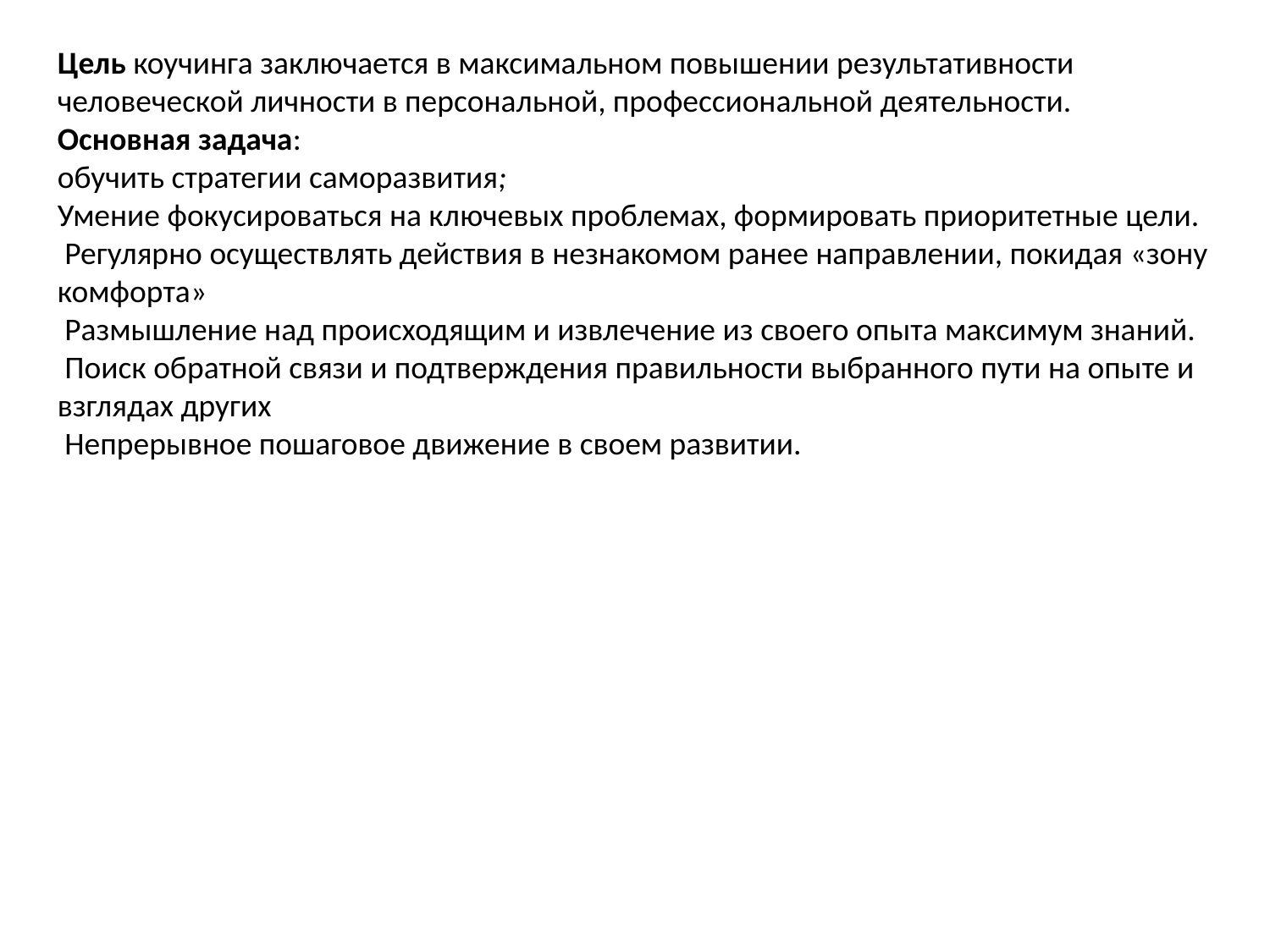

Цель коучинга заключается в максимальном повышении результативности человеческой личности в персональной, профессиональной деятельности.
Основная задача:
обучить стратегии саморазвития;
Умение фокусироваться на ключевых проблемах, формировать приоритетные цели.
 Регулярно осуществлять действия в незнакомом ранее направлении, покидая «зону комфорта»
 Размышление над происходящим и извлечение из своего опыта максимум знаний.
 Поиск обратной связи и подтверждения правильности выбранного пути на опыте и взглядах других
 Непрерывное пошаговое движение в своем развитии.